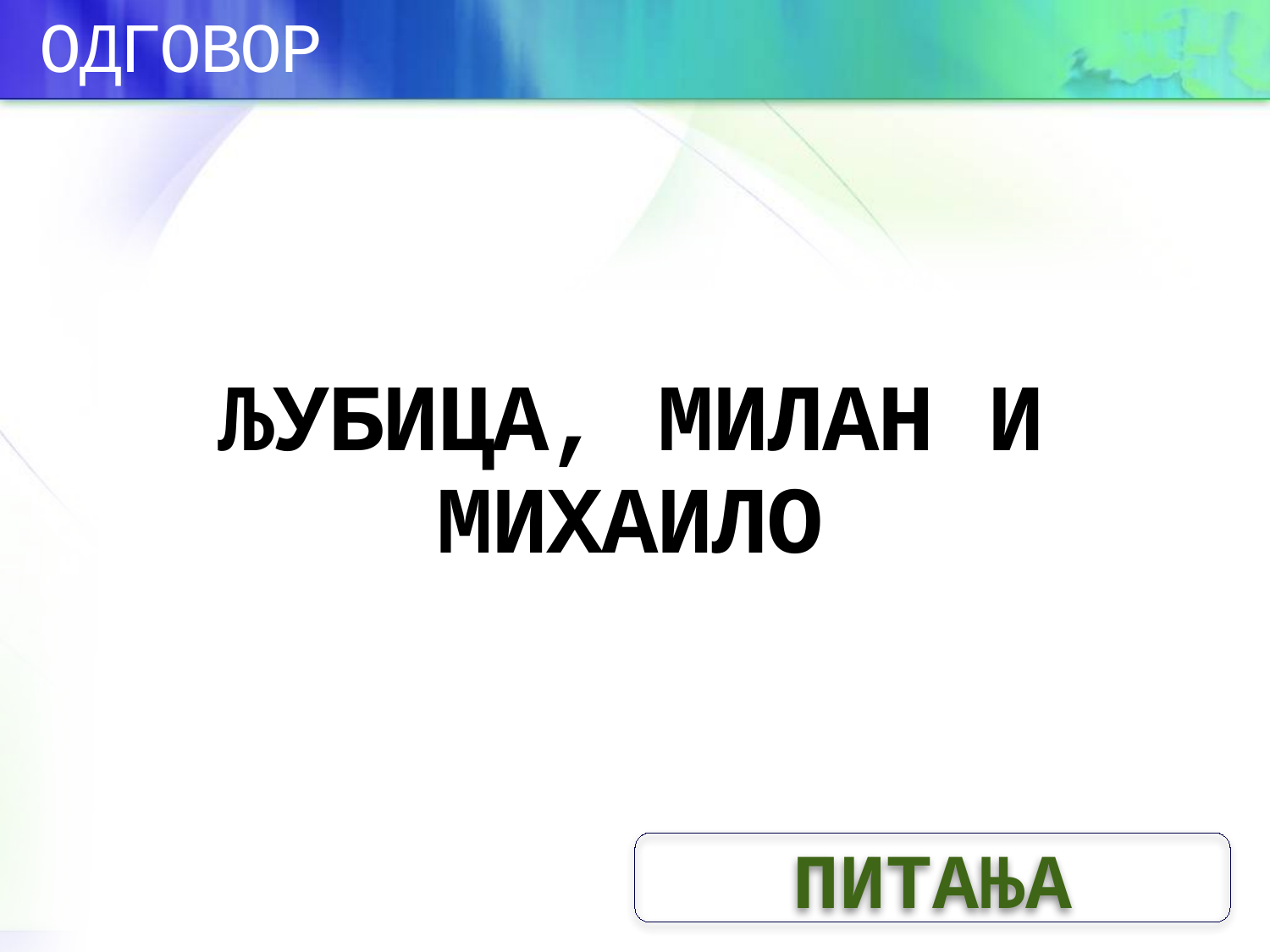

ОДГОВОР
# ЉУБИЦА, МИЛАН И МИХАИЛО
ПИТАЊА